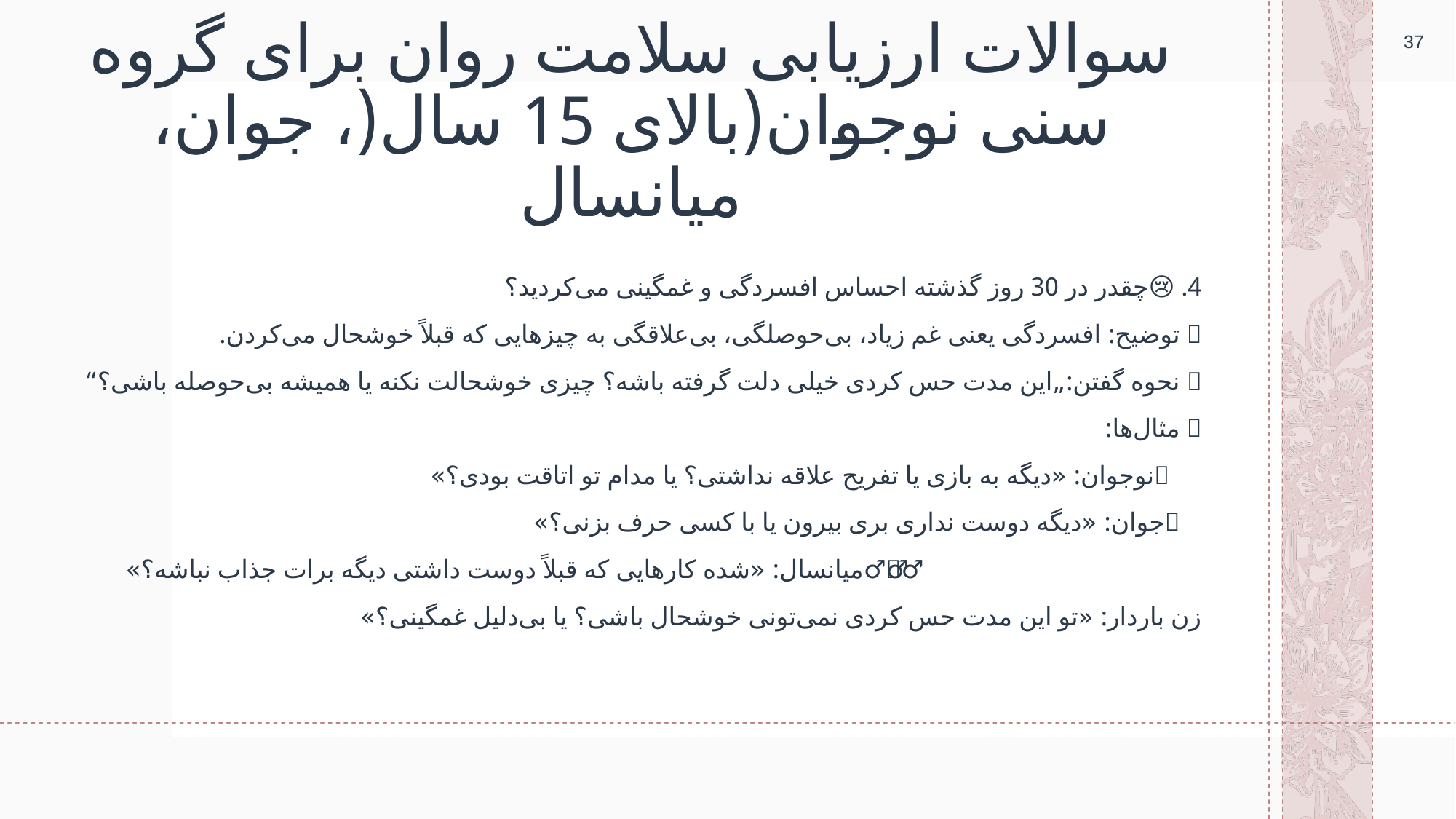

37
# سوالات ارزیابی سلامت روان برای گروه سنی نوجوان(بالای 15 سال(، جوان، میانسال
4. 😢چقدر در 30 روز گذشته احساس افسردگی و غمگینی می‌کردید؟
🔸 توضیح: افسردگی یعنی غم زیاد، بی‌حوصلگی، بی‌علاقگی به چیزهایی که قبلاً خوشحال می‌کردن.
🔹 نحوه گفتن:„این مدت حس کردی خیلی دلت گرفته باشه؟ چیزی خوشحالت نکنه یا همیشه بی‌حوصله باشی؟“
🔹 مثال‌ها:
🧑‍🎒نوجوان: «دیگه به بازی یا تفریح علاقه نداشتی؟ یا مدام تو اتاقت بودی؟»
🧑‍💼جوان: «دیگه دوست نداری بری بیرون یا با کسی حرف بزنی؟»
🧔‍♂️میانسال: «شده کارهایی که قبلاً دوست داشتی دیگه برات جذاب نباشه؟»
🤰زن باردار: «تو این مدت حس کردی نمی‌تونی خوشحال باشی؟ یا بی‌دلیل غمگینی؟»